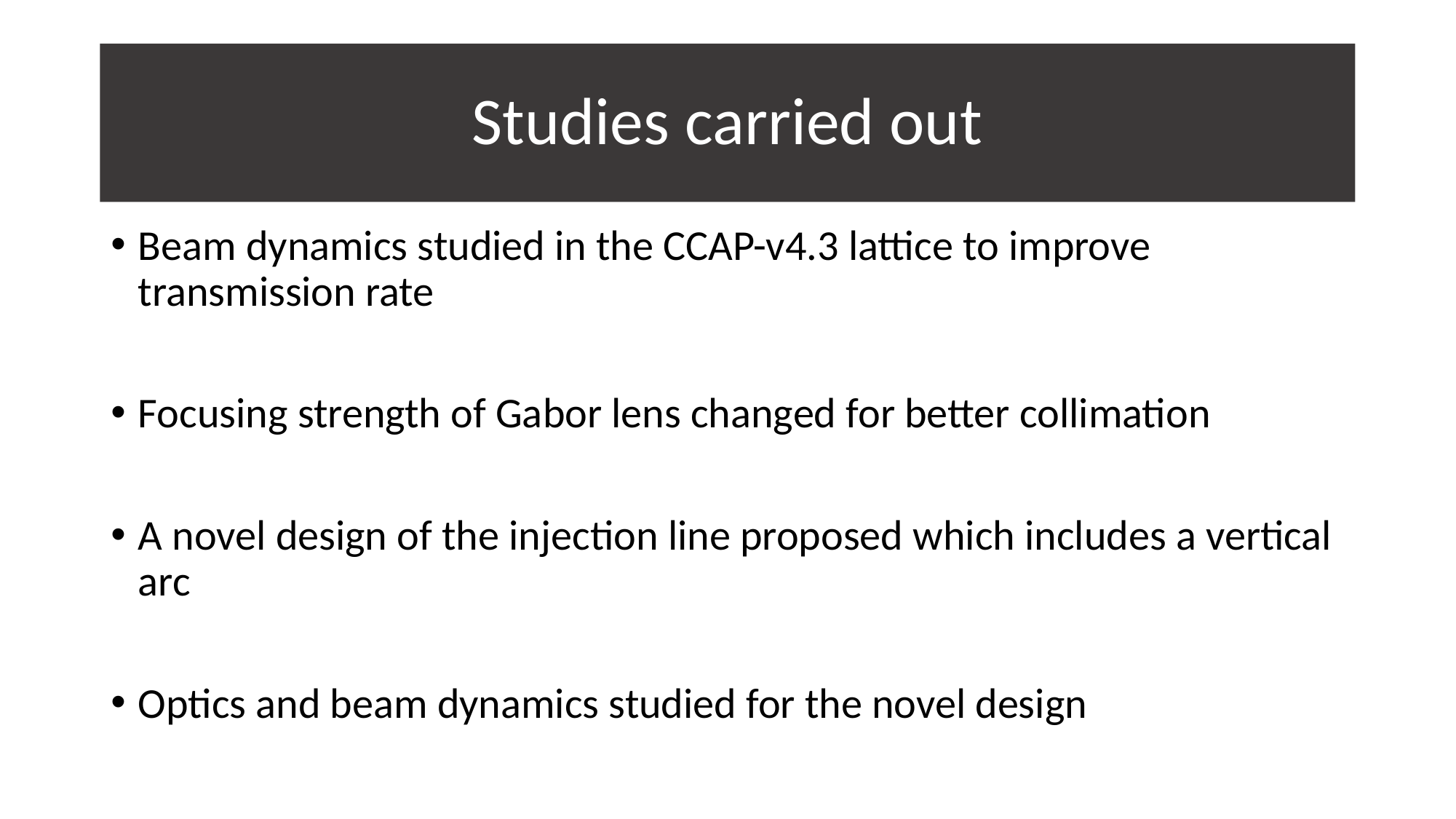

# Studies carried out
Beam dynamics studied in the CCAP-v4.3 lattice to improve transmission rate

Focusing strength of Gabor lens changed for better collimation

A novel design of the injection line proposed which includes a vertical arc

Optics and beam dynamics studied for the novel design